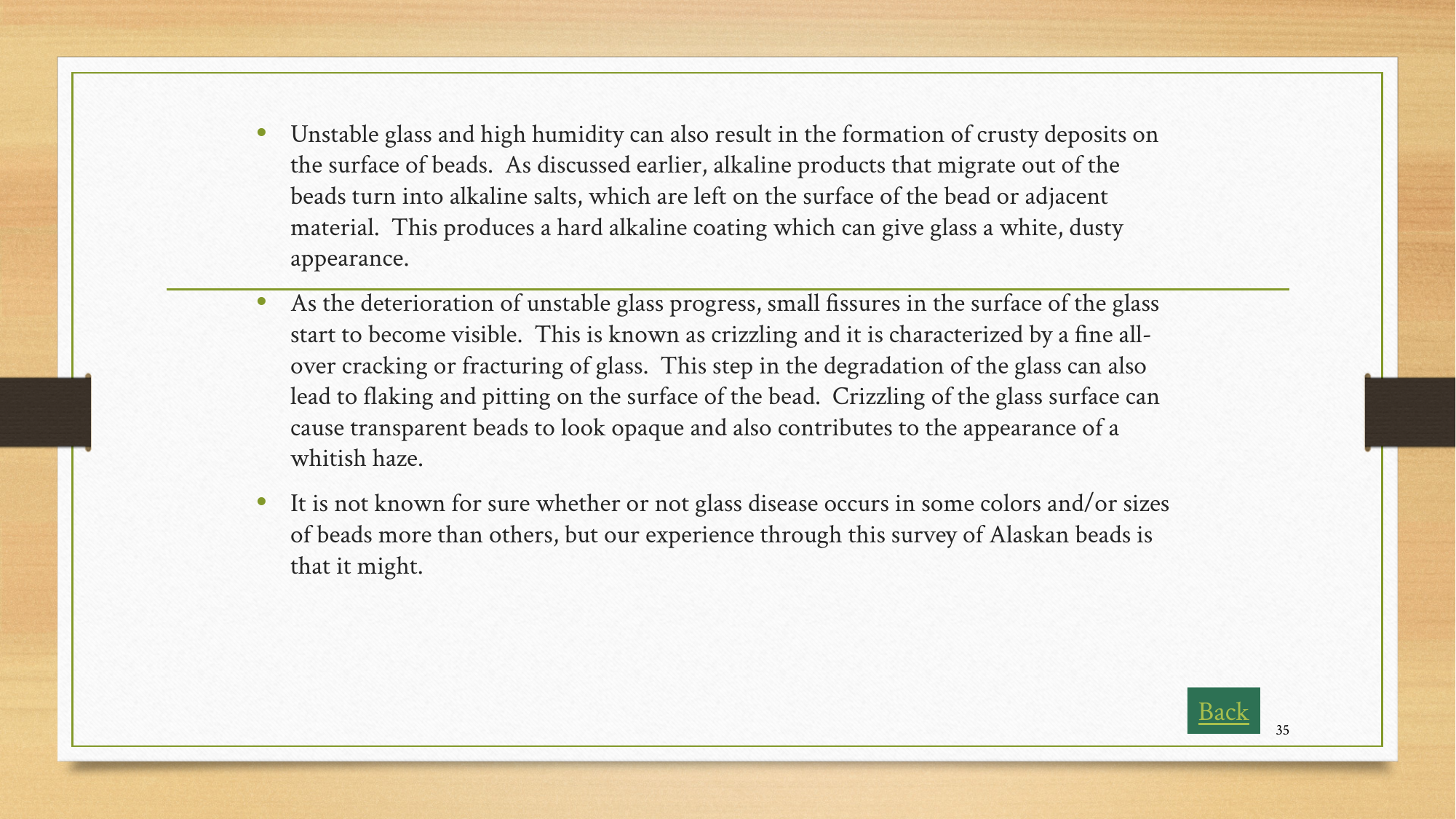

Unstable glass and high humidity can also result in the formation of crusty deposits on the surface of beads.  As discussed earlier, alkaline products that migrate out of the beads turn into alkaline salts, which are left on the surface of the bead or adjacent material.  This produces a hard alkaline coating which can give glass a white, dusty appearance.
As the deterioration of unstable glass progress, small fissures in the surface of the glass start to become visible.  This is known as crizzling and it is characterized by a fine all-over cracking or fracturing of glass.  This step in the degradation of the glass can also lead to flaking and pitting on the surface of the bead.  Crizzling of the glass surface can cause transparent beads to look opaque and also contributes to the appearance of a whitish haze.
It is not known for sure whether or not glass disease occurs in some colors and/or sizes of beads more than others, but our experience through this survey of Alaskan beads is that it might.

Back
35